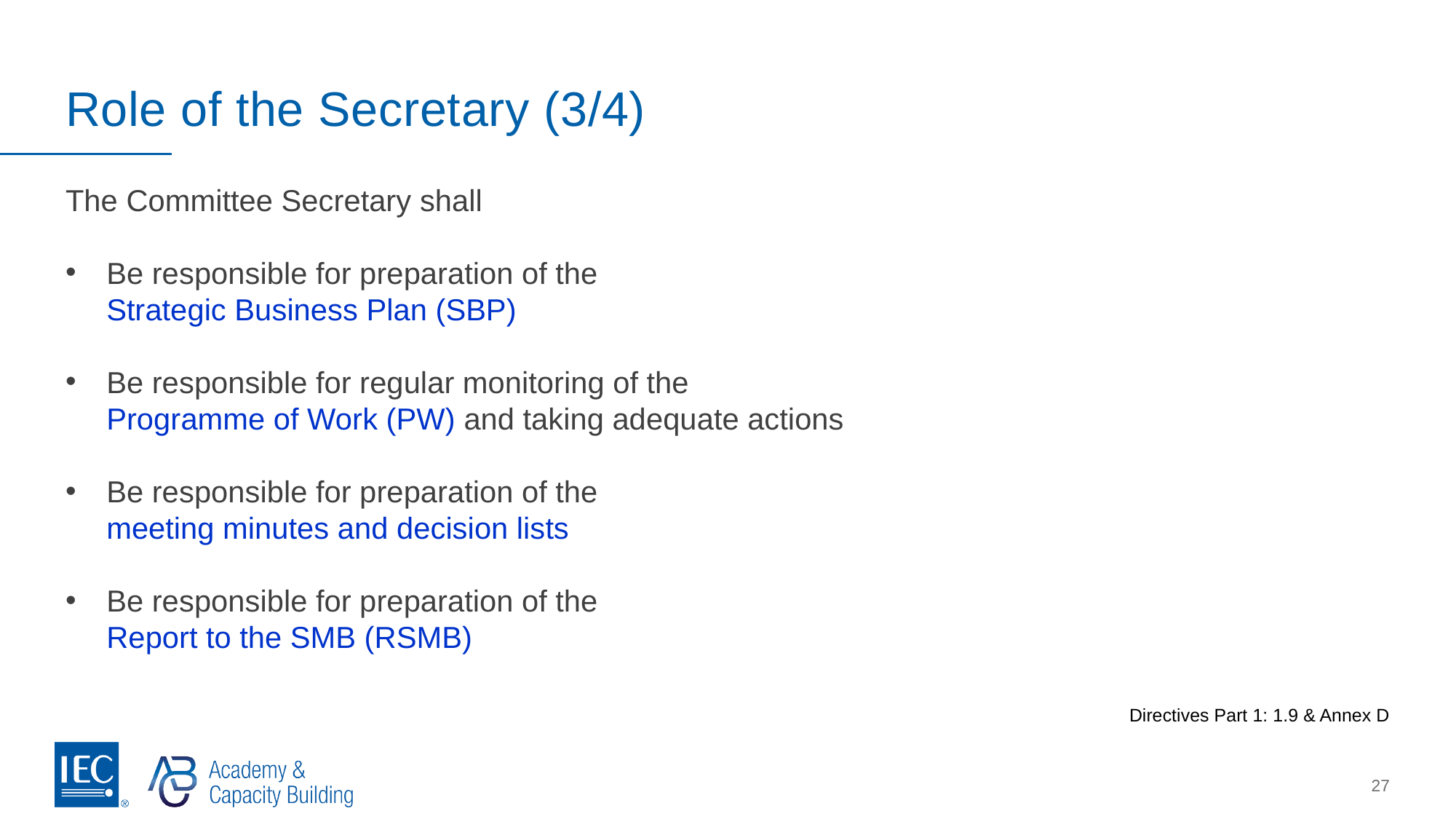

# Role of the Secretary (3/4)
The Committee Secretary shall
Be responsible for preparation of the
Strategic Business Plan (SBP)
Be responsible for regular monitoring of the
Programme of Work (PW) and taking adequate actions
Be responsible for preparation of the
meeting minutes and decision lists
Be responsible for preparation of the
Report to the SMB (RSMB)
Directives Part 1: 1.9 & Annex D
27